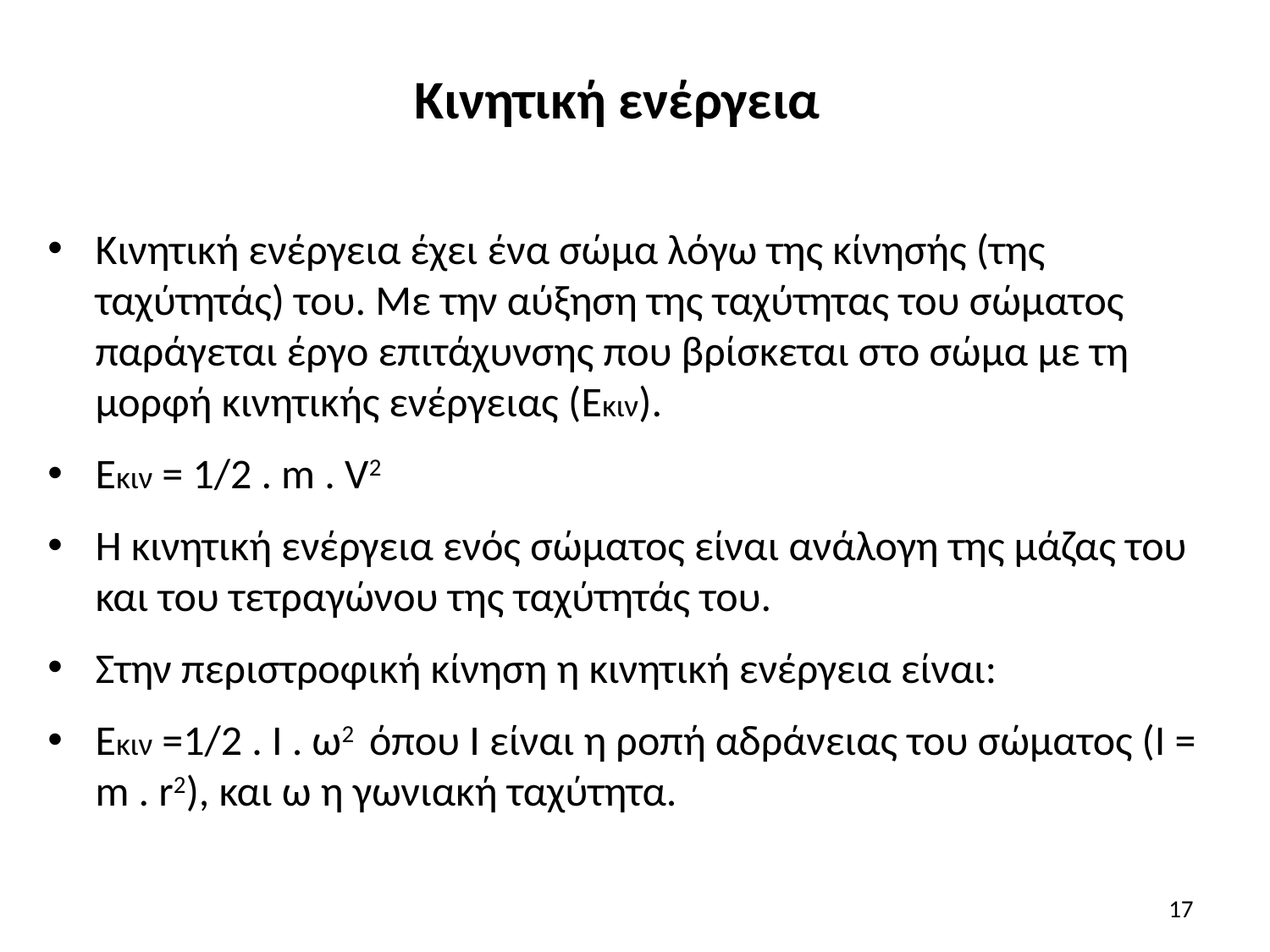

# Κινητική ενέργεια
Κινητική ενέργεια έχει ένα σώμα λόγω της κίνησής (της ταχύτητάς) του. Με την αύξηση της ταχύτητας του σώματος παράγεται έργο επιτάχυνσης που βρίσκεται στο σώμα με τη μορφή κινητικής ενέργειας (Εκιν).
Εκιν = 1/2 . m . V2
Η κινητική ενέργεια ενός σώματος είναι ανάλογη της μάζας του και του τετραγώνου της ταχύτητάς του.
Στην περιστροφική κίνηση η κινητική ενέργεια είναι:
Εκιν =1/2 . Ι . ω2  όπου Ι είναι η ροπή αδράνειας του σώματος (Ι = m . r2), και ω η γωνιακή ταχύτητα.
17